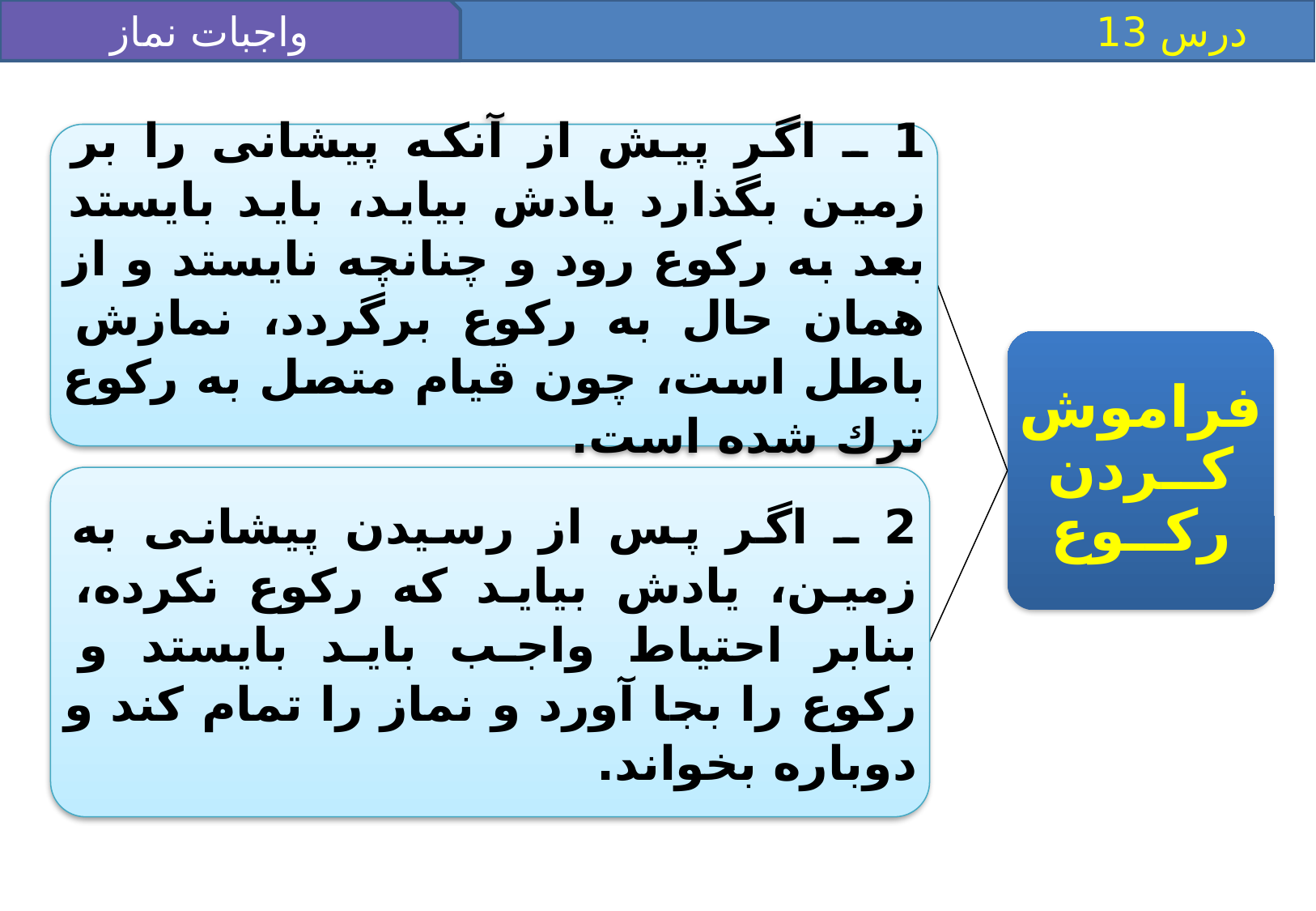

واجبات نماز 3
 درس 13
1 ـ اگر پيش از آن‏كه پيشانى را بر زمين بگذارد يادش بيايد، بايد بايستد بعد به ركوع رود و چنانچه نايستد و از همان حال به ركوع برگردد، نمازش باطل است، چون قيام متصل به ركوع ترك شده است.

فراموش كــردن ركــوع
2 ـ اگر پس از رسيدن پيشانى به زمين، يادش بيايد كه ركوع نكرده، بنابر احتياط واجب بايد بايستد و ركوع را بجا آورد و نماز را تمام كند و دوباره بخواند.